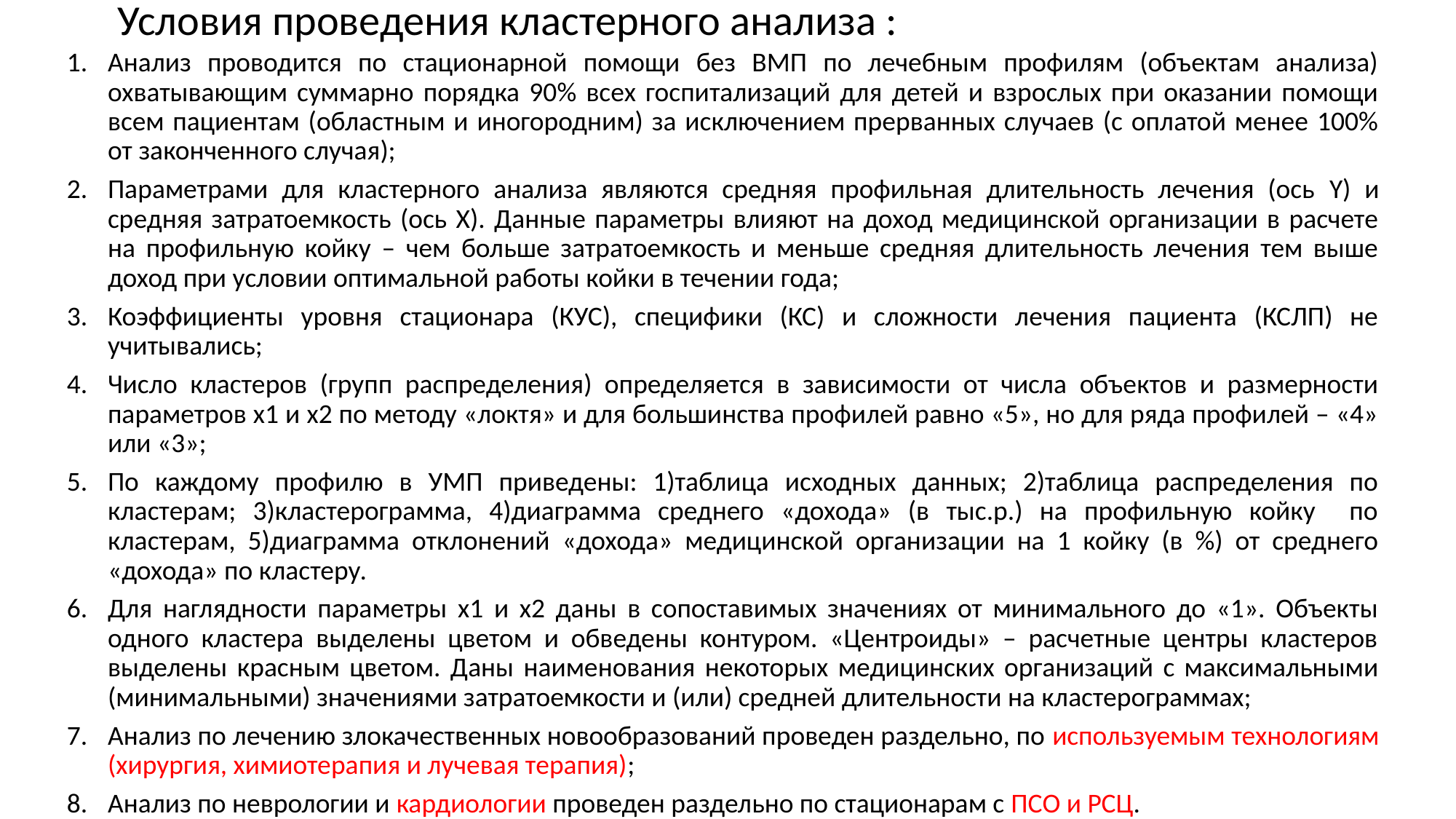

# Условия проведения кластерного анализа :
Анализ проводится по стационарной помощи без ВМП по лечебным профилям (объектам анализа) охватывающим суммарно порядка 90% всех госпитализаций для детей и взрослых при оказании помощи всем пациентам (областным и иногородним) за исключением прерванных случаев (с оплатой менее 100% от законченного случая);
Параметрами для кластерного анализа являются средняя профильная длительность лечения (ось Y) и средняя затратоемкость (ось Х). Данные параметры влияют на доход медицинской организации в расчете на профильную койку – чем больше затратоемкость и меньше средняя длительность лечения тем выше доход при условии оптимальной работы койки в течении года;
Коэффициенты уровня стационара (КУС), специфики (КС) и сложности лечения пациента (КСЛП) не учитывались;
Число кластеров (групп распределения) определяется в зависимости от числа объектов и размерности параметров х1 и х2 по методу «локтя» и для большинства профилей равно «5», но для ряда профилей – «4» или «3»;
По каждому профилю в УМП приведены: 1)таблица исходных данных; 2)таблица распределения по кластерам; 3)кластерограмма, 4)диаграмма среднего «дохода» (в тыс.р.) на профильную койку  по кластерам, 5)диаграмма отклонений «дохода» медицинской организации на 1 койку (в %) от среднего «дохода» по кластеру.
Для наглядности параметры х1 и х2 даны в сопоставимых значениях от минимального до «1». Объекты одного кластера выделены цветом и обведены контуром. «Центроиды» – расчетные центры кластеров выделены красным цветом. Даны наименования некоторых медицинских организаций с максимальными (минимальными) значениями затратоемкости и (или) средней длительности на кластерограммах;
Анализ по лечению злокачественных новообразований проведен раздельно, по используемым технологиям (хирургия, химиотерапия и лучевая терапия);
Анализ по неврологии и кардиологии проведен раздельно по стационарам с ПСО и РСЦ.